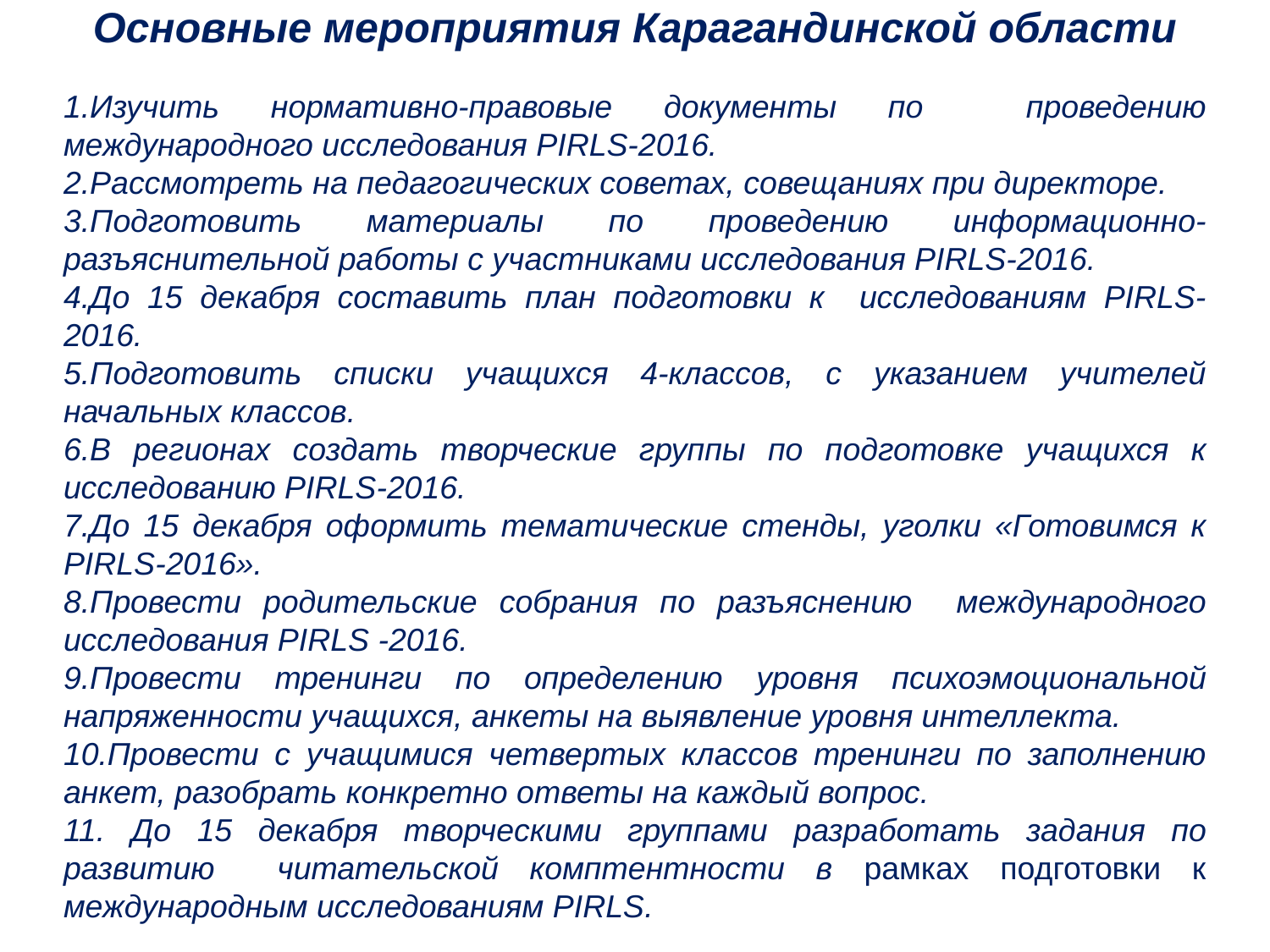

# Основные мероприятия Карагандинской области
Изучить нормативно-правовые документы по  проведению международного исследования PIRLS-2016.
Рассмотреть на педагогических советах, совещаниях при директоре.
Подготовить материалы по проведению информационно-разъяснительной работы с участниками исследования PIRLS-2016.
До 15 декабря составить план подготовки к  исследованиям PIRLS-2016.
Подготовить списки учащихся 4-классов, с указанием учителей начальных классов.
В регионах создать творческие группы по подготовке учащихся к исследованию РIRLS-2016.
До 15 декабря оформить тематические стенды, уголки «Готовимся к РIRLS-2016».
Провести родительские собрания по разъяснению  международного исследования РIRLS -2016.
Провести тренинги по определению уровня психоэмоциональной напряженности учащихся, анкеты на выявление уровня интеллекта.
Провести с учащимися четвертых классов тренинги по заполнению анкет, разобрать конкретно ответы на каждый вопрос.
 До 15 декабря творческими группами разработать задания по развитию  читательской комптентности в рамках подготовки к международным исследованиям РIRLS.